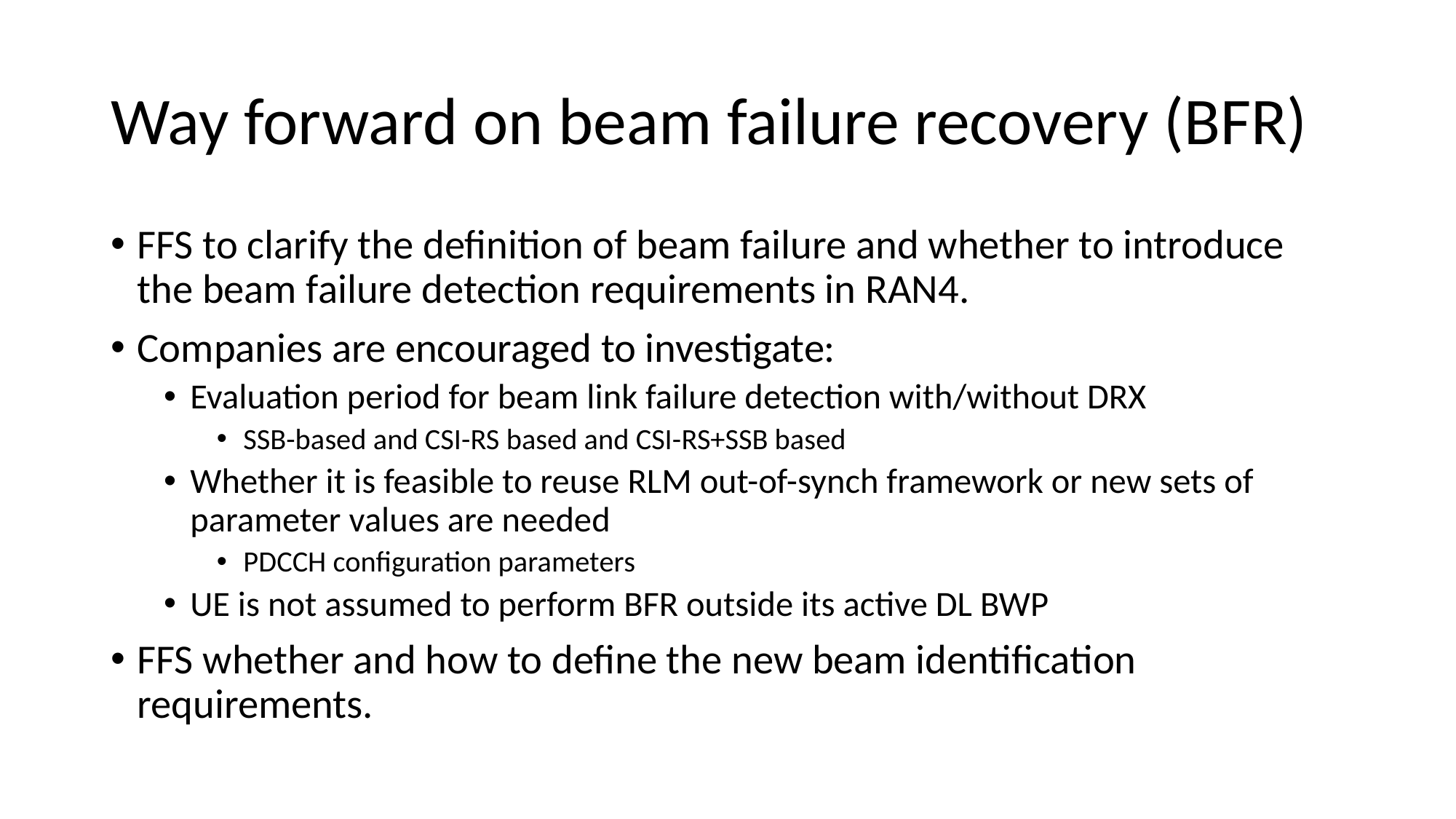

# Way forward on beam failure recovery (BFR)
FFS to clarify the definition of beam failure and whether to introduce the beam failure detection requirements in RAN4.
Companies are encouraged to investigate:
Evaluation period for beam link failure detection with/without DRX
SSB-based and CSI-RS based and CSI-RS+SSB based
Whether it is feasible to reuse RLM out-of-synch framework or new sets of parameter values are needed
PDCCH configuration parameters
UE is not assumed to perform BFR outside its active DL BWP
FFS whether and how to define the new beam identification requirements.